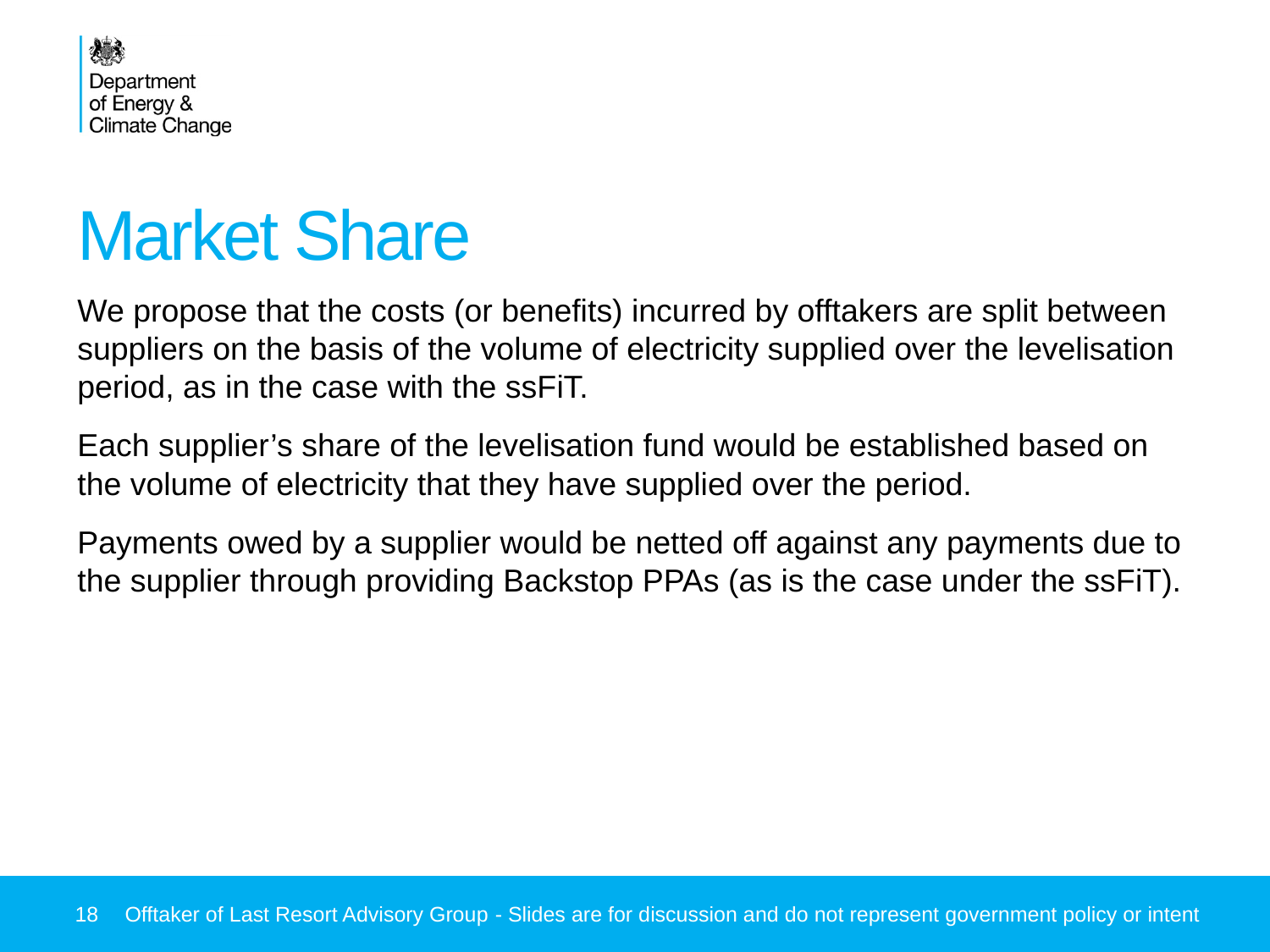

# Market Share
We propose that the costs (or benefits) incurred by offtakers are split between suppliers on the basis of the volume of electricity supplied over the levelisation period, as in the case with the ssFiT.
Each supplier’s share of the levelisation fund would be established based on the volume of electricity that they have supplied over the period.
Payments owed by a supplier would be netted off against any payments due to the supplier through providing Backstop PPAs (as is the case under the ssFiT).

18
Offtaker of Last Resort Advisory Group - Slides are for discussion and do not represent government policy or intent